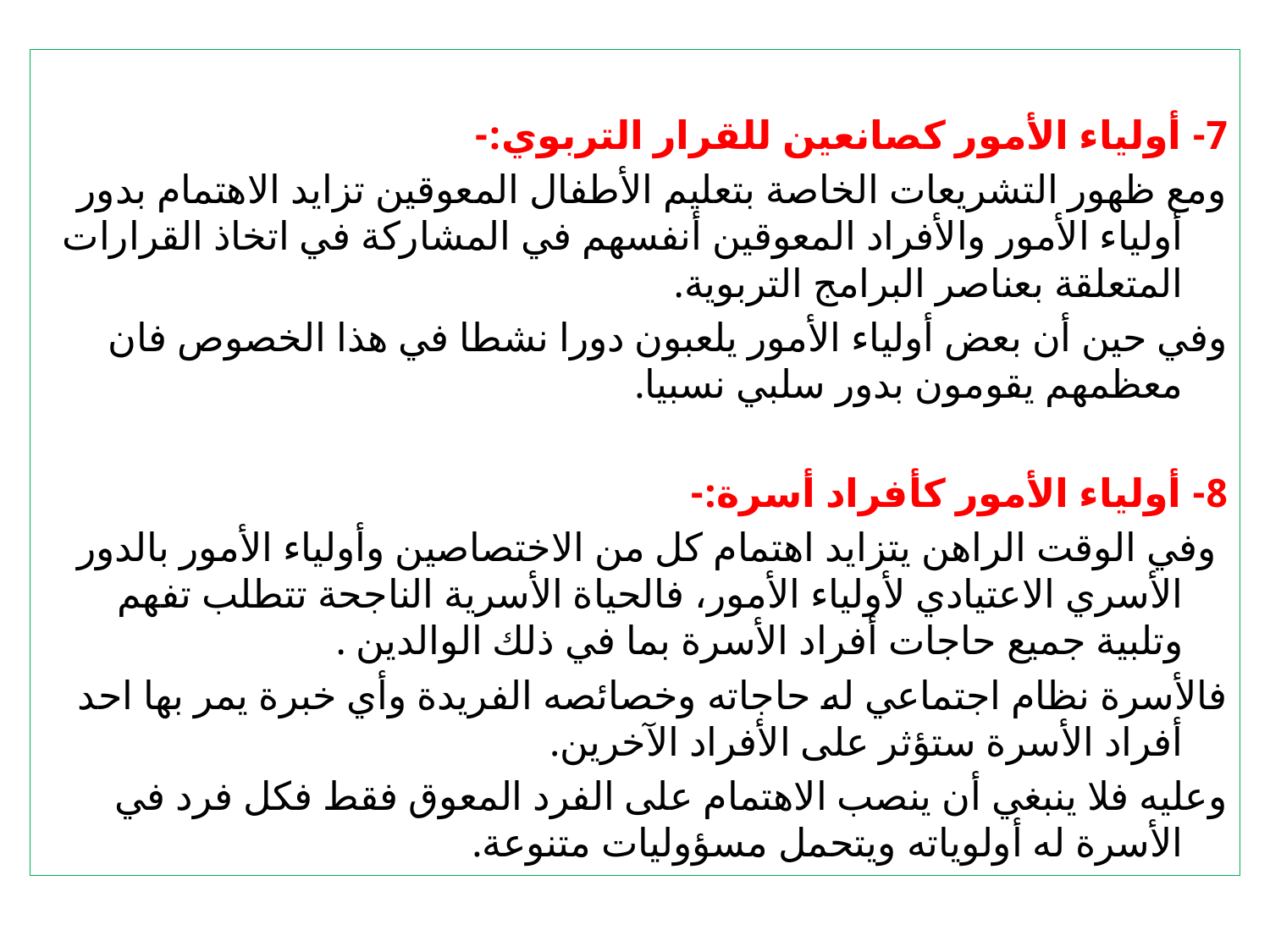

7- أولياء الأمور كصانعين للقرار التربوي:-
ومع ظهور التشريعات الخاصة بتعليم الأطفال المعوقين تزايد الاهتمام بدور أولياء الأمور والأفراد المعوقين أنفسهم في المشاركة في اتخاذ القرارات المتعلقة بعناصر البرامج التربوية.
وفي حين أن بعض أولياء الأمور يلعبون دورا نشطا في هذا الخصوص فان معظمهم يقومون بدور سلبي نسبيا.

8- أولياء الأمور كأفراد أسرة:-
 وفي الوقت الراهن يتزايد اهتمام كل من الاختصاصين وأولياء الأمور بالدور الأسري الاعتيادي لأولياء الأمور، فالحياة الأسرية الناجحة تتطلب تفهم وتلبية جميع حاجات أفراد الأسرة بما في ذلك الوالدين .
فالأسرة نظام اجتماعي له حاجاته وخصائصه الفريدة وأي خبرة يمر بها احد أفراد الأسرة ستؤثر على الأفراد الآخرين.
وعليه فلا ينبغي أن ينصب الاهتمام على الفرد المعوق فقط فكل فرد في الأسرة له أولوياته ويتحمل مسؤوليات متنوعة.